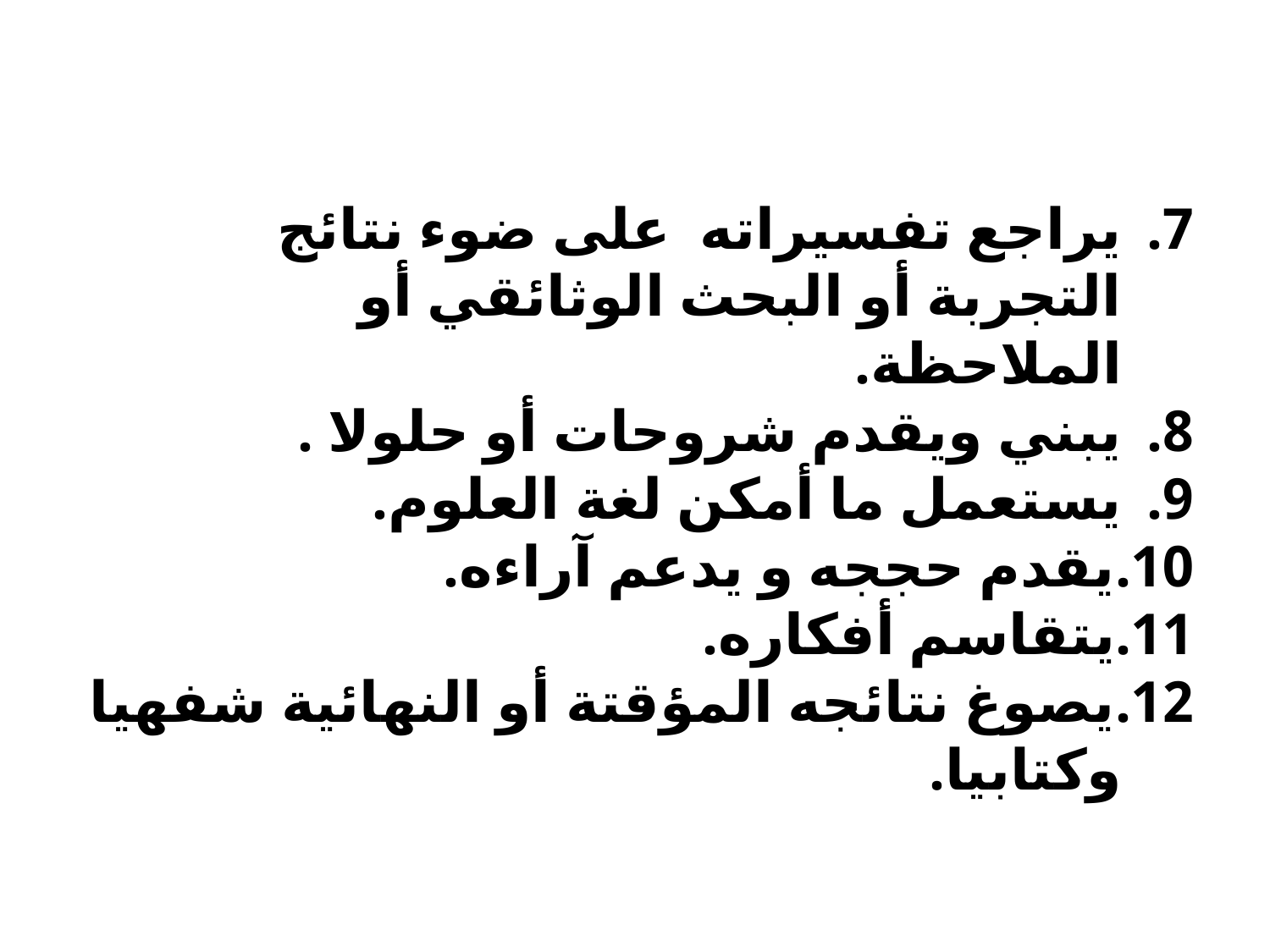

يراجع تفسيراته  على ضوء نتائج التجربة أو البحث الوثائقي أو الملاحظة.
يبني ويقدم شروحات أو حلولا .
يستعمل ما أمكن لغة العلوم.
يقدم حججه و يدعم آراءه.
يتقاسم أفكاره.
يصوغ نتائجه المؤقتة أو النهائية شفهيا وكتابيا.